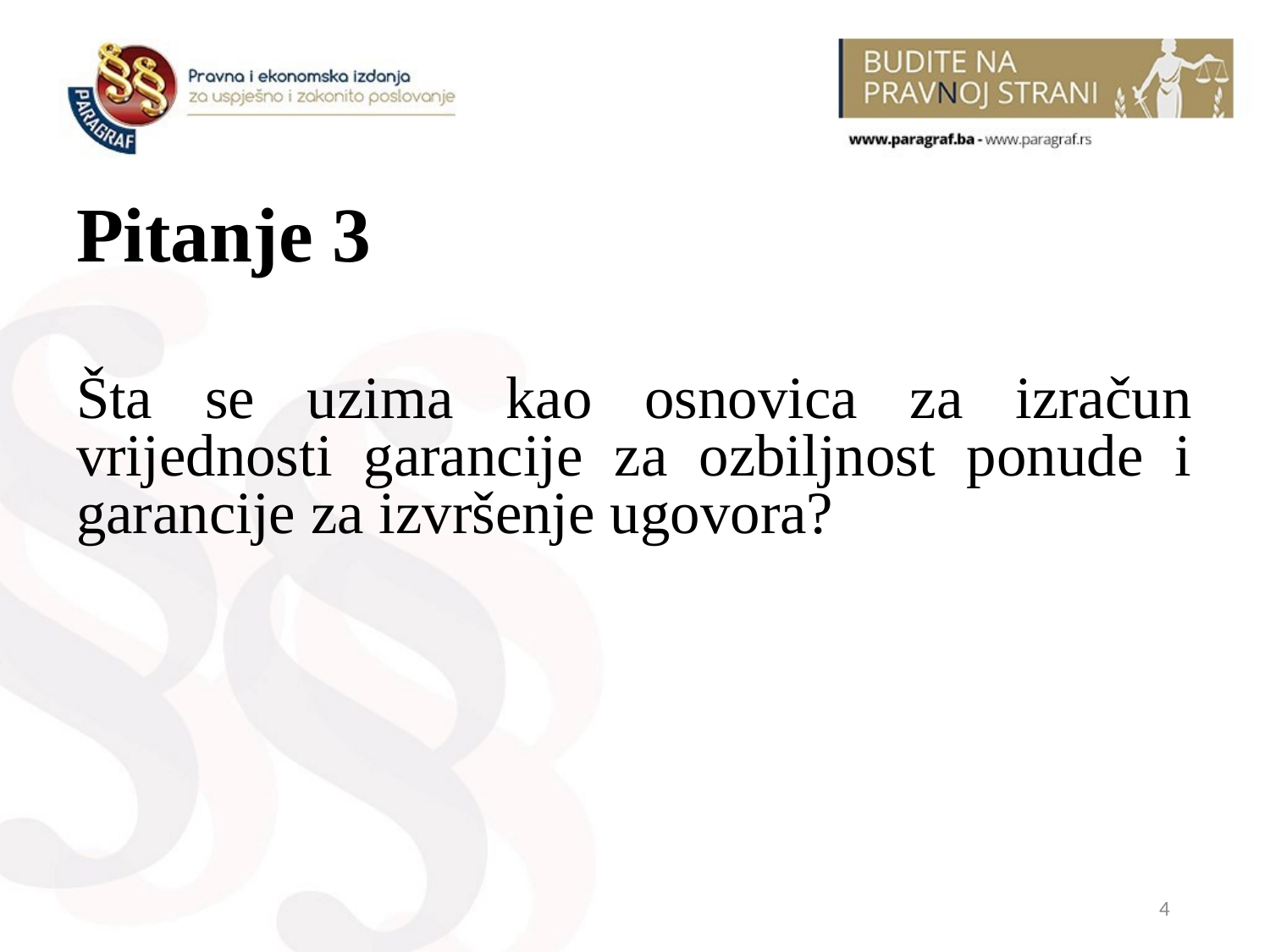

# Pitanje 3
Šta se uzima kao osnovica za izračun vrijednosti garancije za ozbiljnost ponude i garancije za izvršenje ugovora?

4